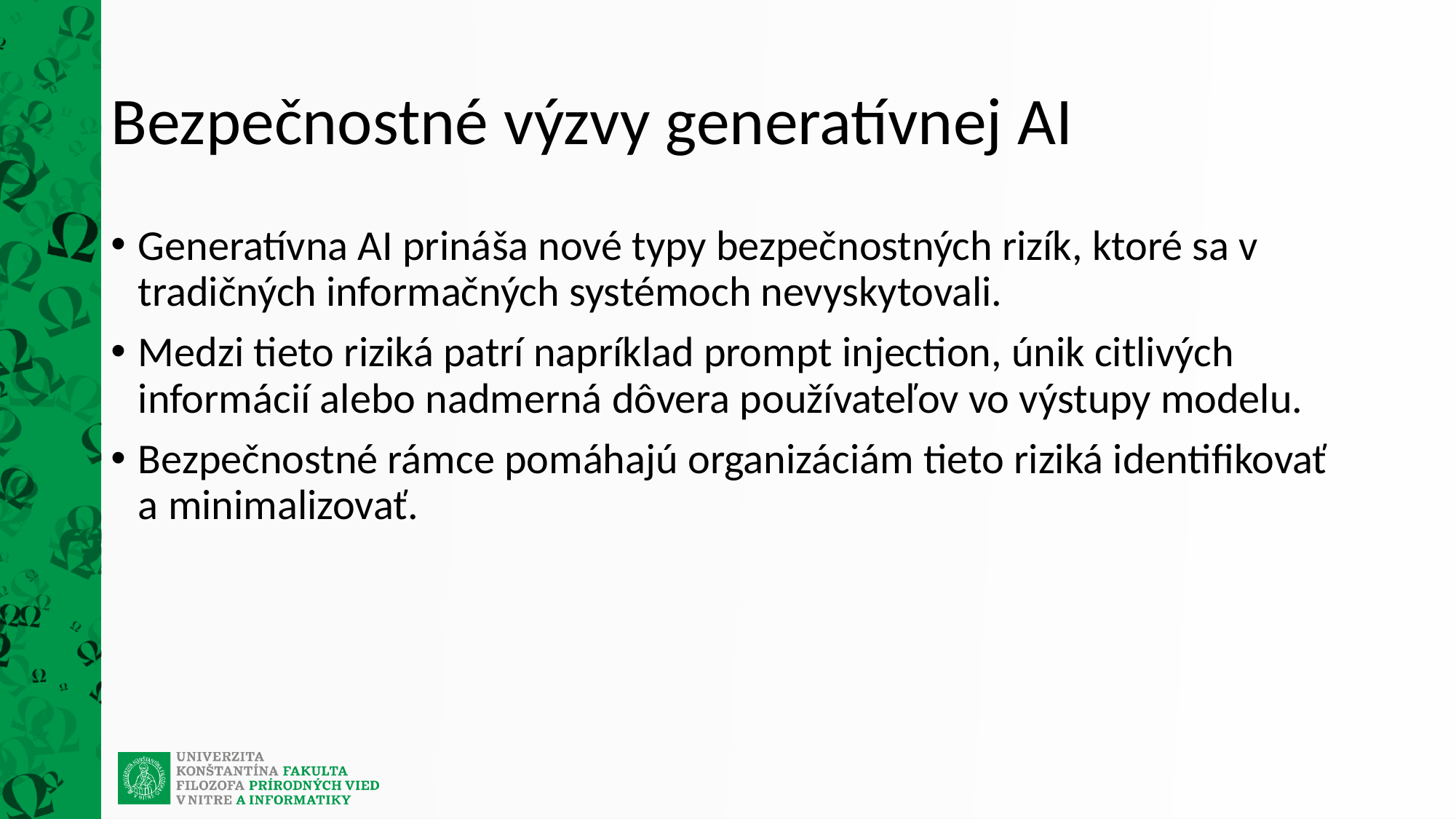

# Bezpečnostné výzvy generatívnej AI
Generatívna AI prináša nové typy bezpečnostných rizík, ktoré sa v tradičných informačných systémoch nevyskytovali.
Medzi tieto riziká patrí napríklad prompt injection, únik citlivých informácií alebo nadmerná dôvera používateľov vo výstupy modelu.
Bezpečnostné rámce pomáhajú organizáciám tieto riziká identifikovať a minimalizovať.